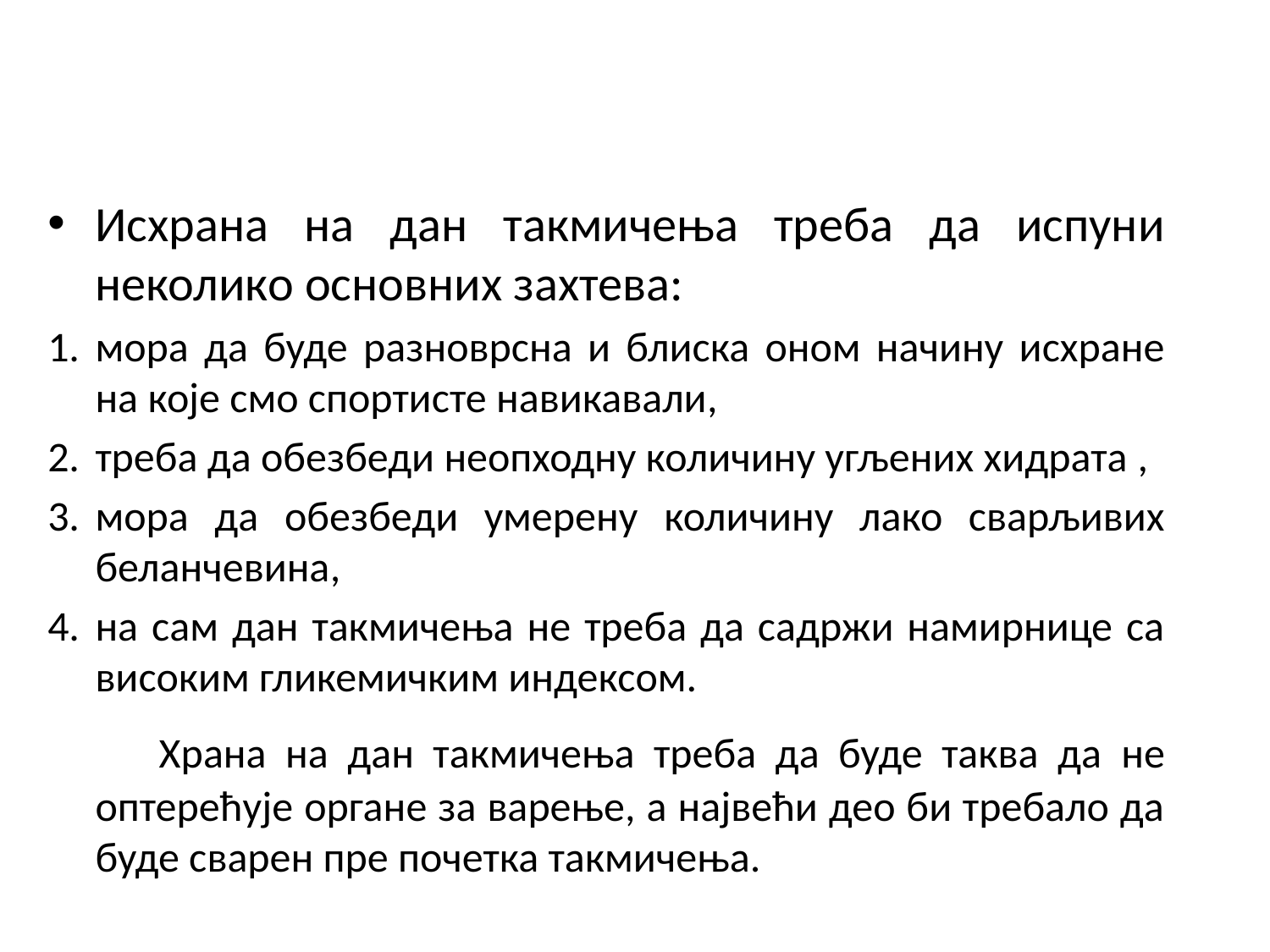

Исхрана на дан такмичења треба да испуни неколико основних захтева:
мора да буде разноврсна и блиска оном начину исхране на које смо спортисте навикавали,
треба да обезбеди неопходну количину угљених хидрата ,
мора да обезбеди умерену количину лако сварљивих беланчевина,
на сам дан такмичења не треба да садржи намирнице са високим гликемичким индексом.
     Храна на дан такмичења треба да буде таква да не оптерећује органе за варење, а највећи део би требало да буде сварен пре почетка такмичења.